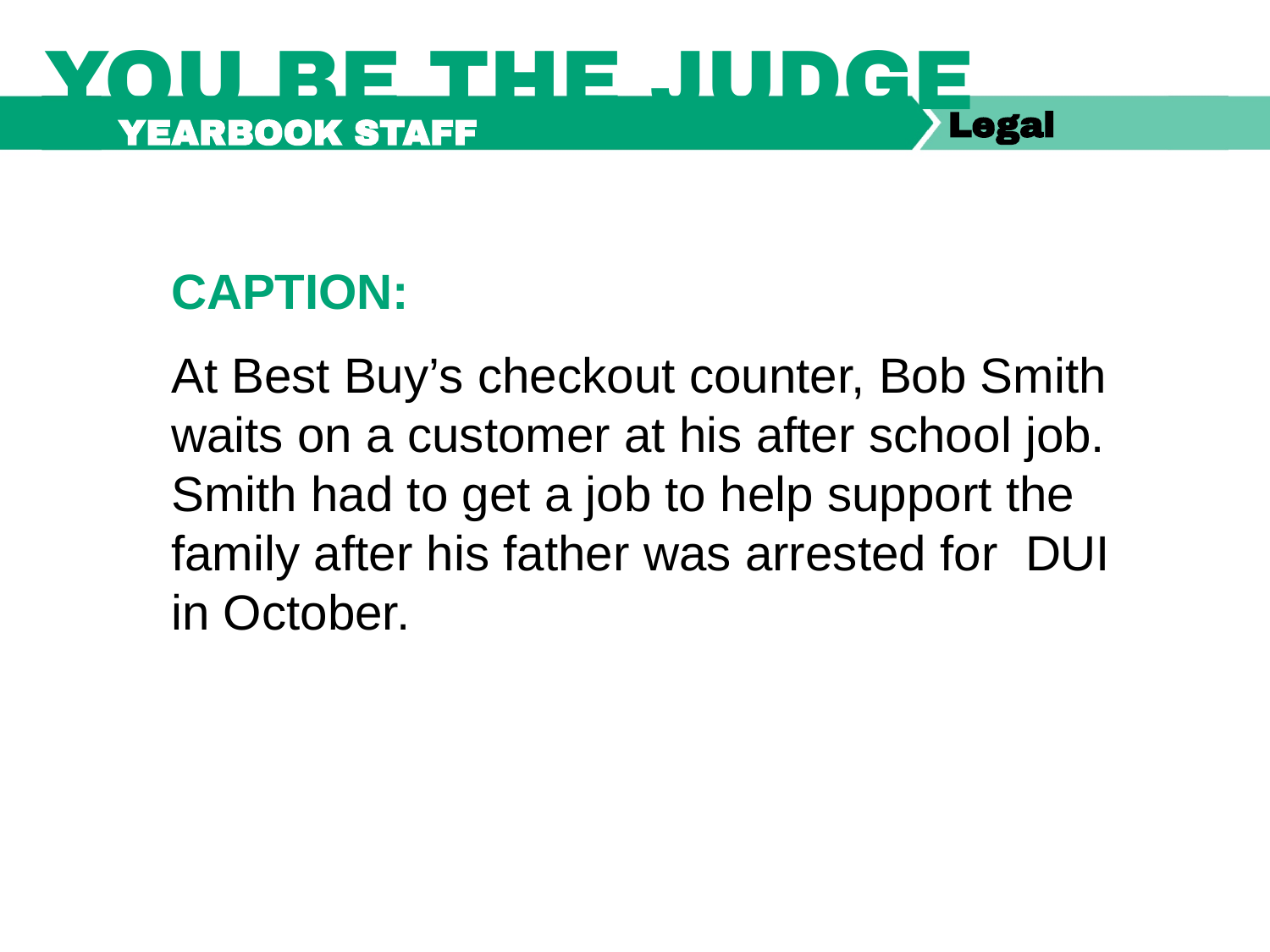

YOU BE THE JUDGE
YEARBOOK STAFF
CAPTION:
At Best Buy’s checkout counter, Bob Smith waits on a customer at his after school job.  Smith had to get a job to help support the family after his father was arrested for  DUI in October.